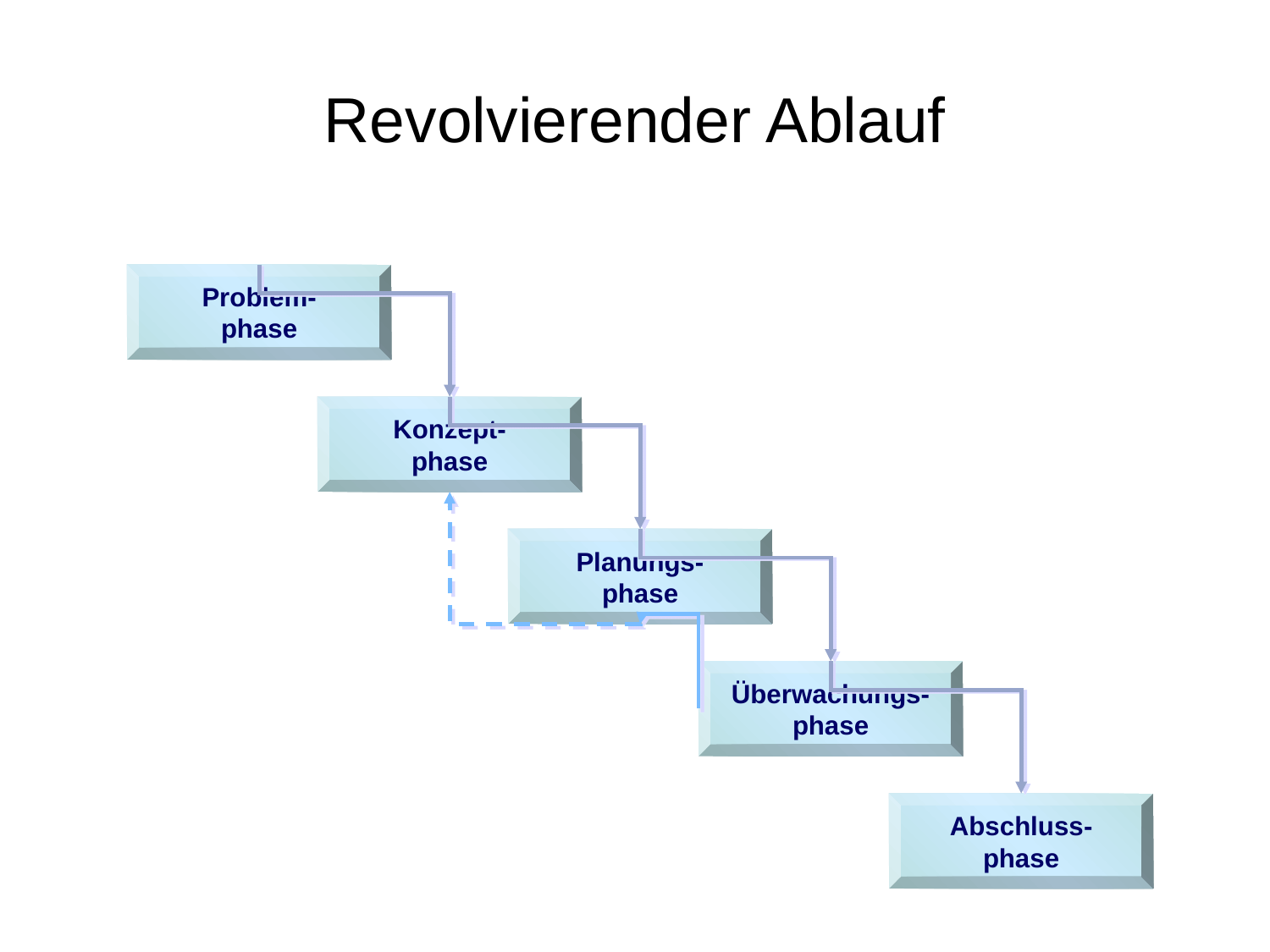

# Revolvierender Ablauf
Problem-
phase
Konzept-
phase
Planungs-
phase
Überwachungs-
phase
Abschluss-
phase